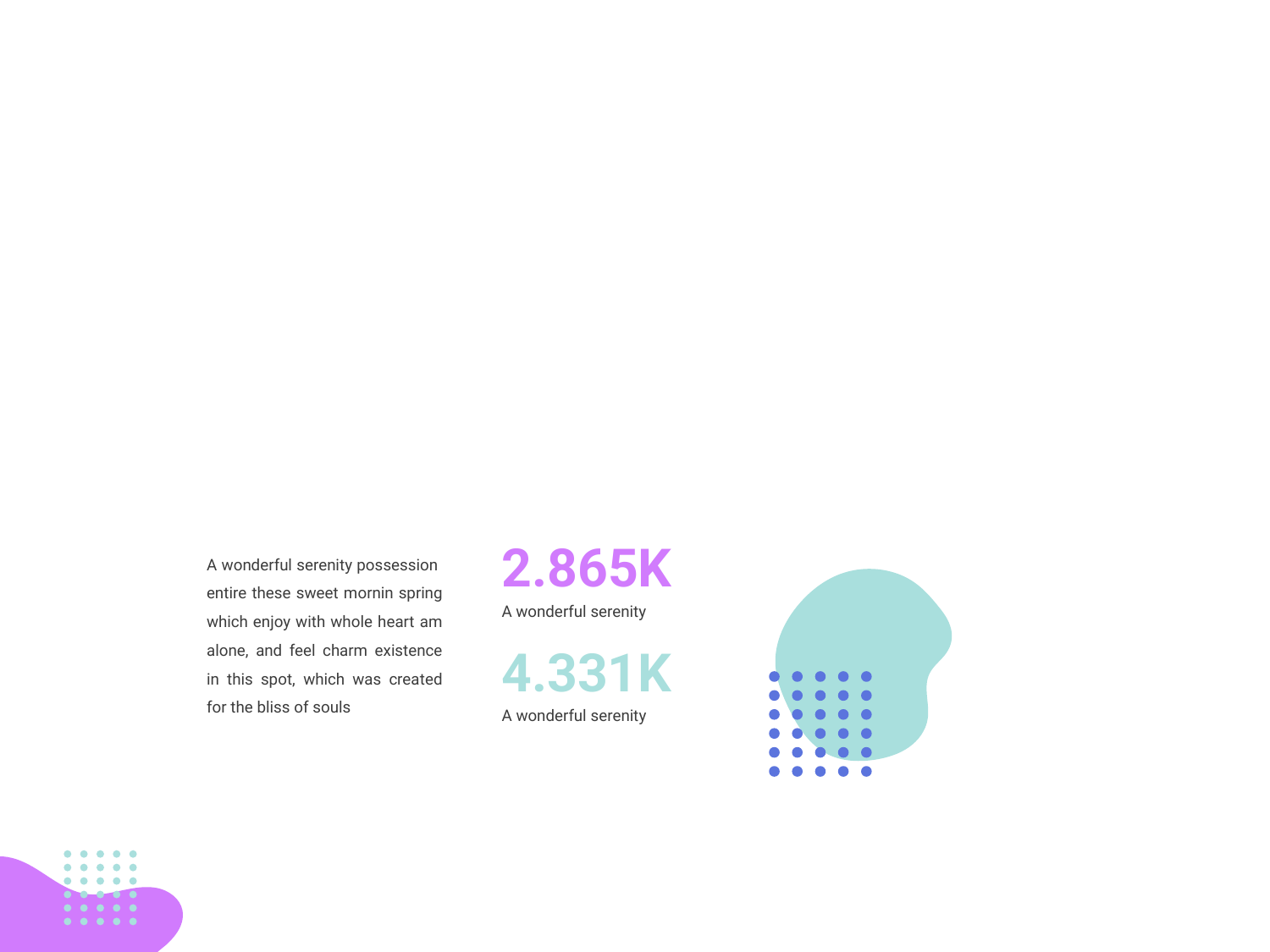

2.865K
A wonderful serenity possession  entire these sweet mornin spring which enjoy with whole heart am alone, and feel charm existence in this spot, which was created for the bliss of souls

A wonderful serenity
4.331K

A wonderful serenity